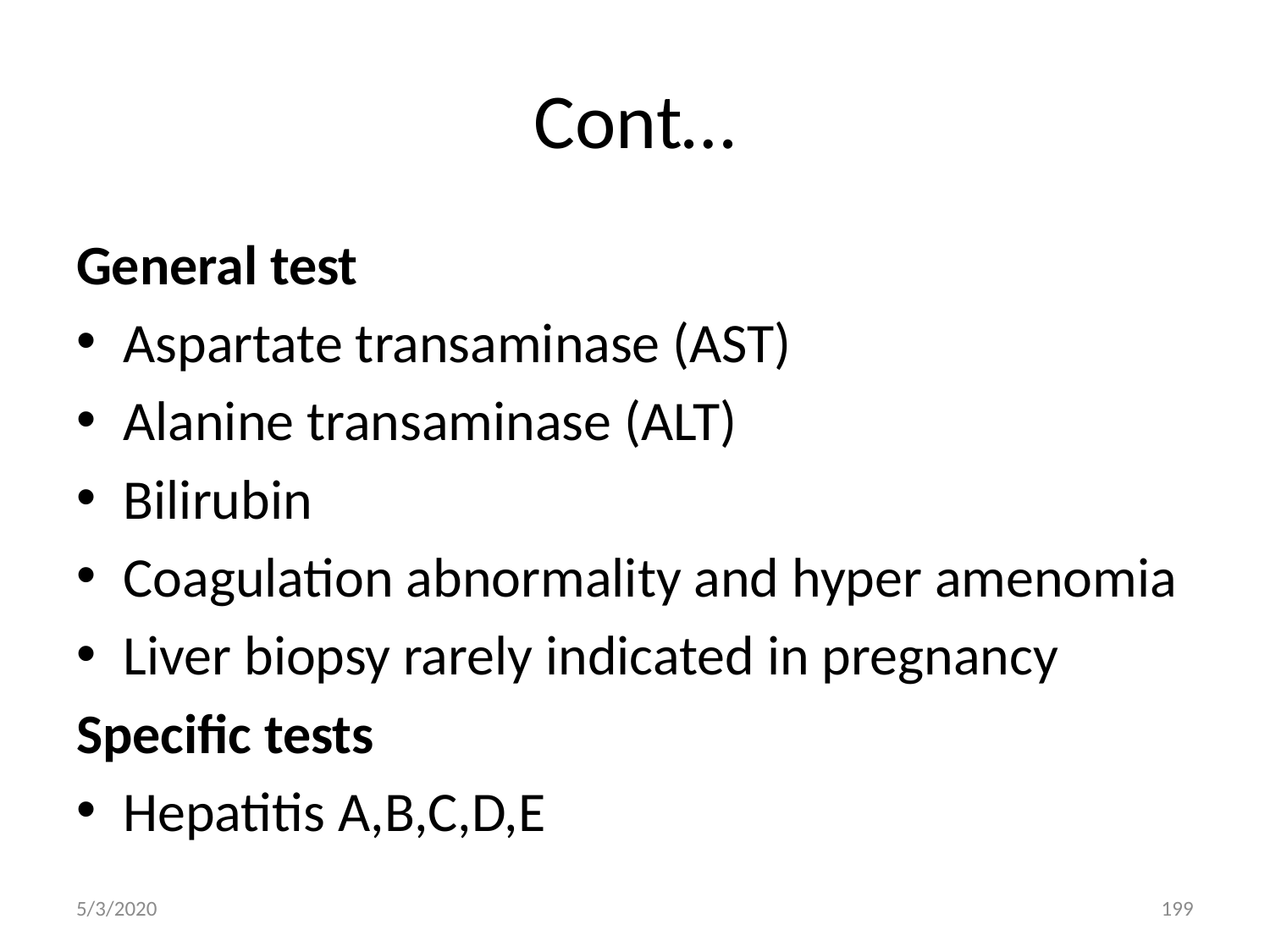

# Cont…
General test
Aspartate transaminase (AST)
Alanine transaminase (ALT)
Bilirubin
Coagulation abnormality and hyper amenomia
Liver biopsy rarely indicated in pregnancy
Specific tests
Hepatitis A,B,C,D,E
5/3/2020
199